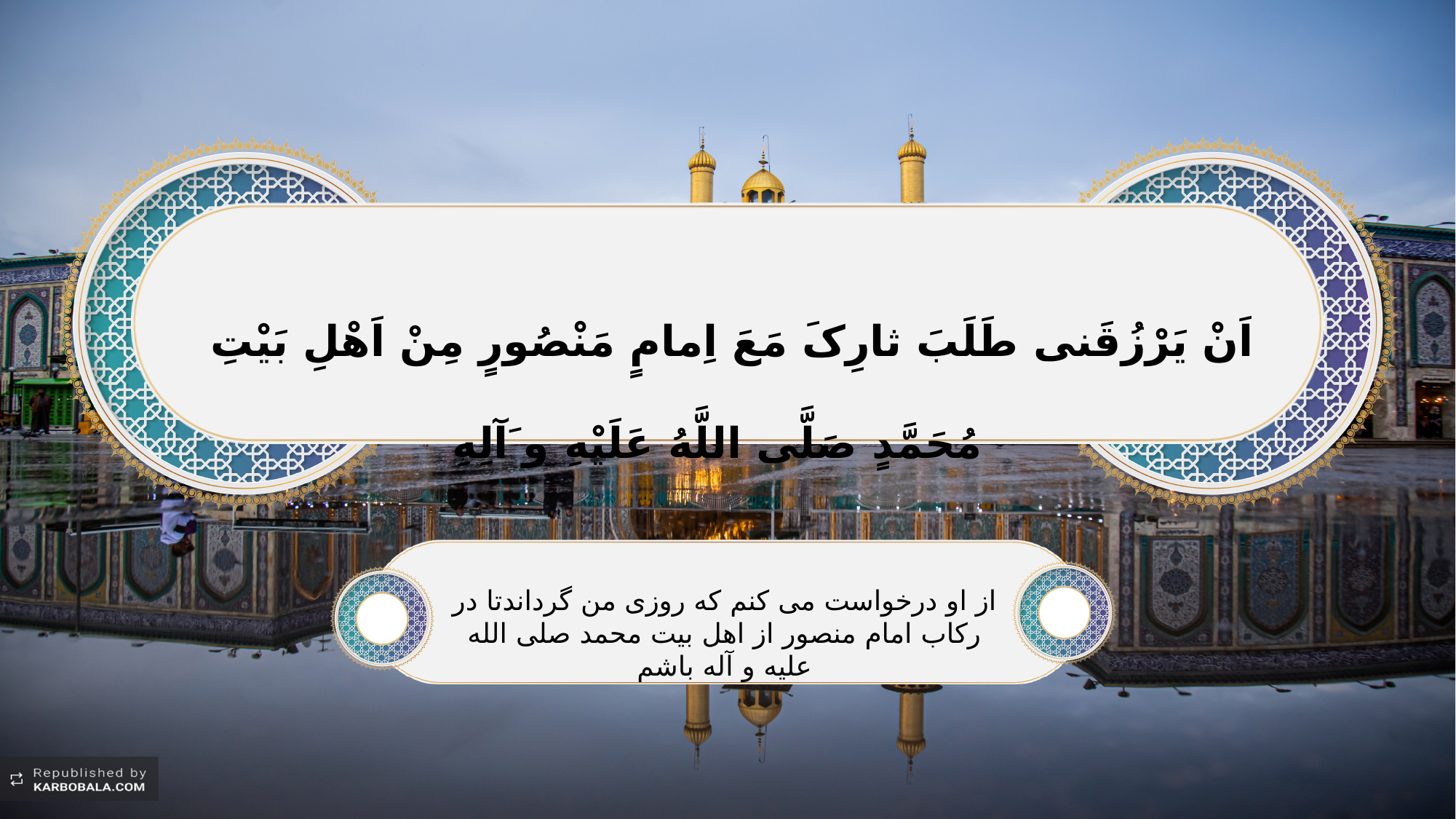

اَنْ یَرْزُقَنی طَلَبَ ثارِکَ مَعَ اِمامٍ مَنْصُورٍ مِنْ اَهْلِ بَیْتِ مُحَمَّدٍ صَلَّی اللَّهُ عَلَیْهِ و َآلِهِ
از او درخواست می ‏کنم که روزی من گرداندتا در رکاب امام منصور از اهل بیت محمد صلی الله علیه و آله باشم